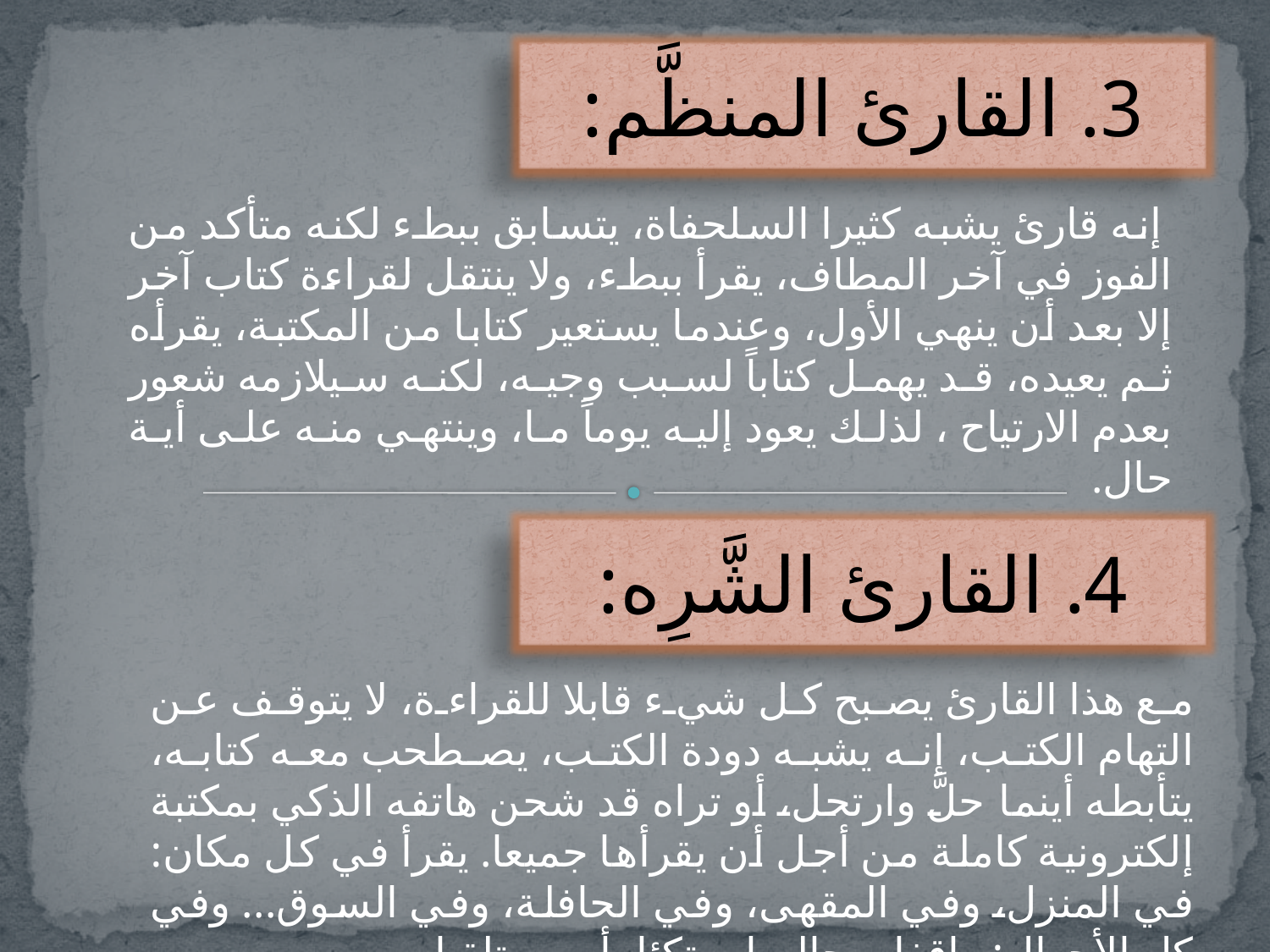

3. القارئ المنظَّم:
 إنه قارئ يشبه كثيرا السلحفاة، يتسابق ببطء لكنه متأكد من الفوز في آخر المطاف، يقرأ ببطء، ولا ينتقل لقراءة كتاب آخر إلا بعد أن ينهي الأول، وعندما يستعير كتابا من المكتبة، يقرأه ثم يعيده، قد يهمل كتاباً لسبب وجيه، لكنه سيلازمه شعور بعدم الارتياح ، لذلك يعود إليه يوماً ما، وينتهي منه على أية حال.
4. القارئ الشَّرِه:
مع هذا القارئ يصبح كل شيء قابلا للقراءة، لا يتوقف عن التهام الكتب، إنه يشبه دودة الكتب، يصطحب معه كتابه، يتأبطه أينما حلَّ وارتحل، أو تراه قد شحن هاتفه الذكي بمكتبة إلكترونية كاملة من أجل أن يقرأها جميعا. يقرأ في كل مكان: في المنزل، وفي المقهى، وفي الحافلة، وفي السوق... وفي كل الأحوال: واقفا، وجالسا، متكئا، أو مستلقيا...